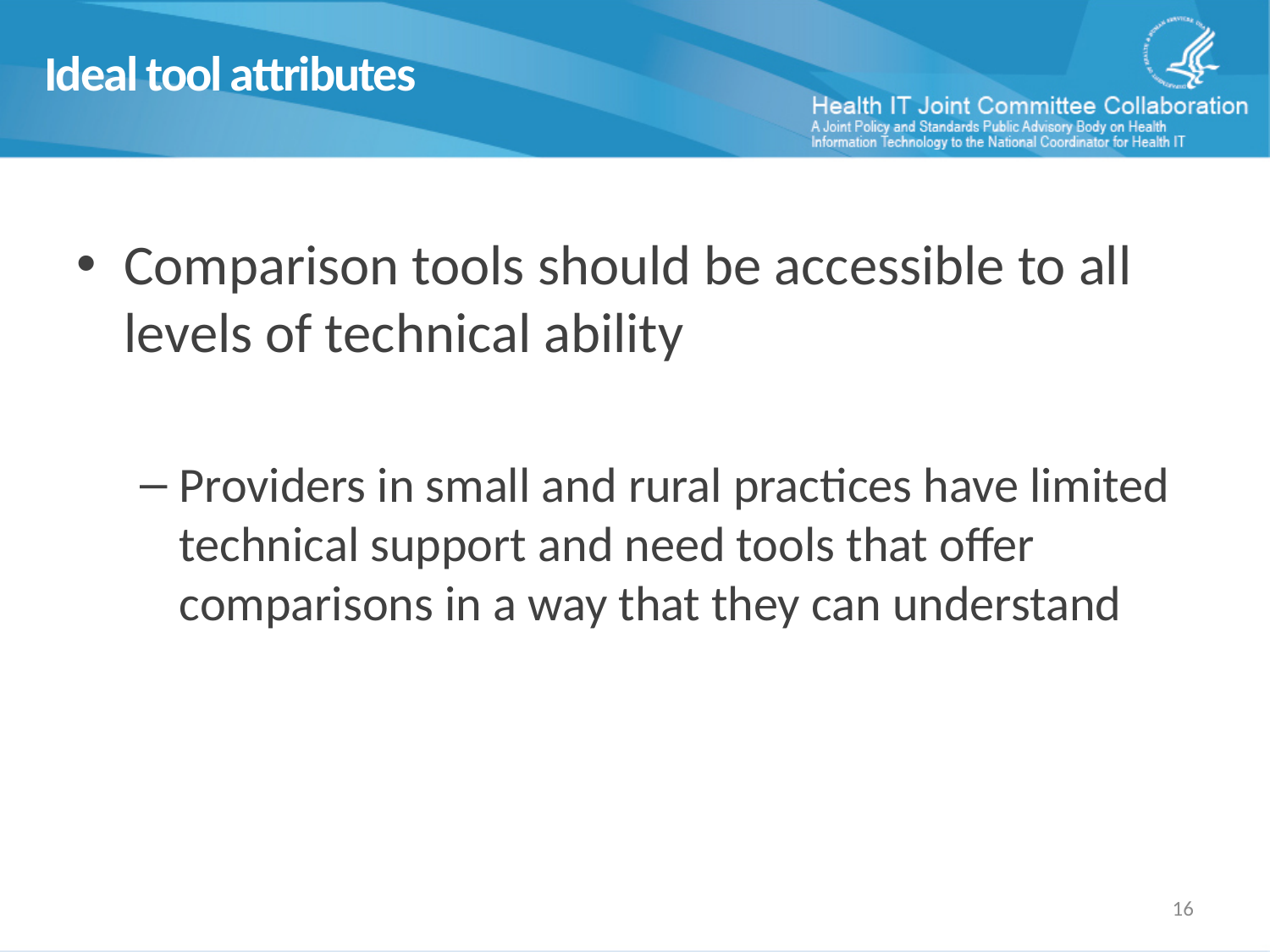

# Ideal tool attributes
Comparison tools should be accessible to all levels of technical ability

Providers in small and rural practices have limited technical support and need tools that offer comparisons in a way that they can understand

16